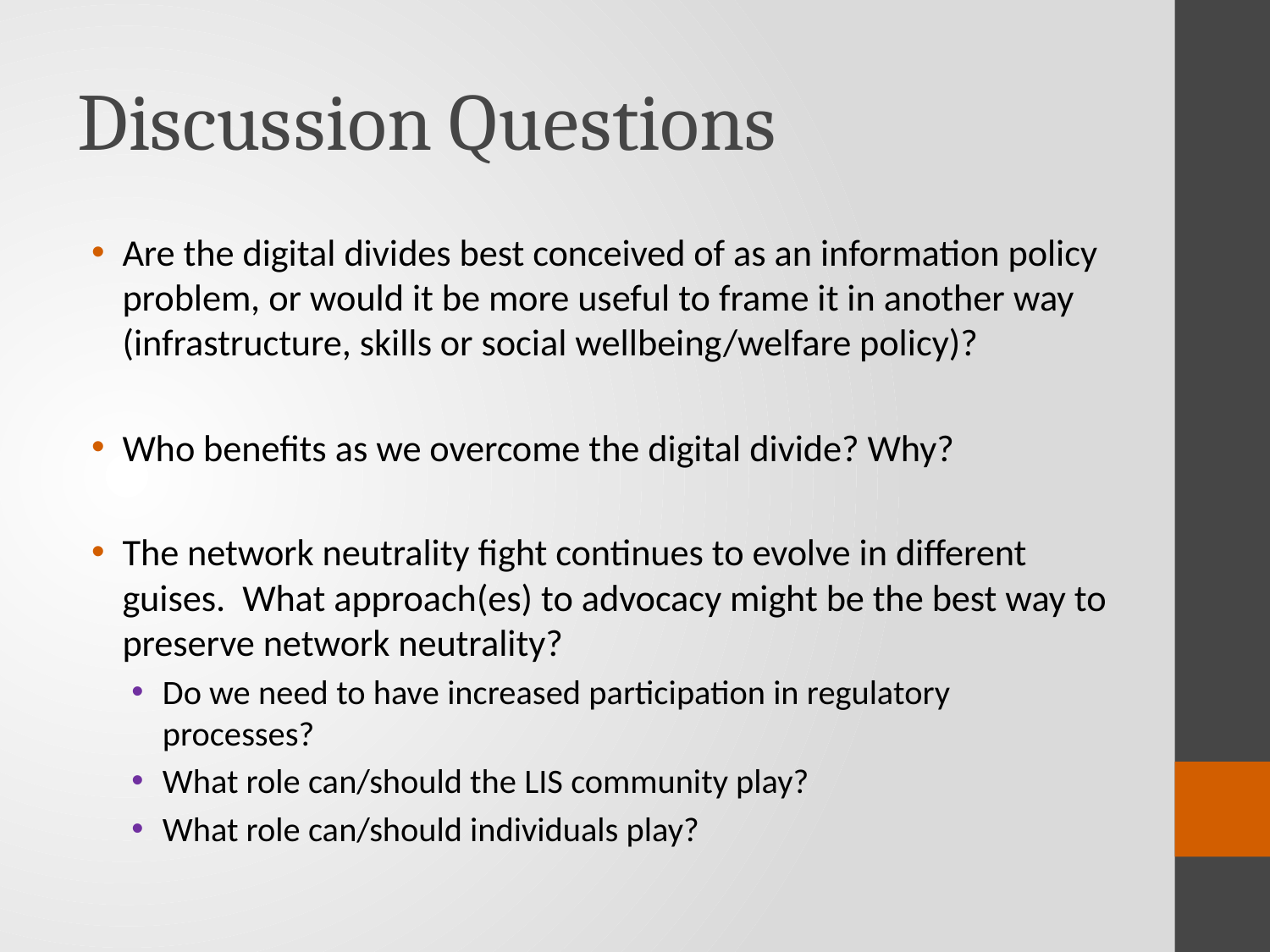

# Discussion Questions
Are the digital divides best conceived of as an information policy problem, or would it be more useful to frame it in another way (infrastructure, skills or social wellbeing/welfare policy)?

Who benefits as we overcome the digital divide? Why?

The network neutrality fight continues to evolve in different guises.  What approach(es) to advocacy might be the best way to preserve network neutrality?
Do we need to have increased participation in regulatory processes?
What role can/should the LIS community play?
What role can/should individuals play?